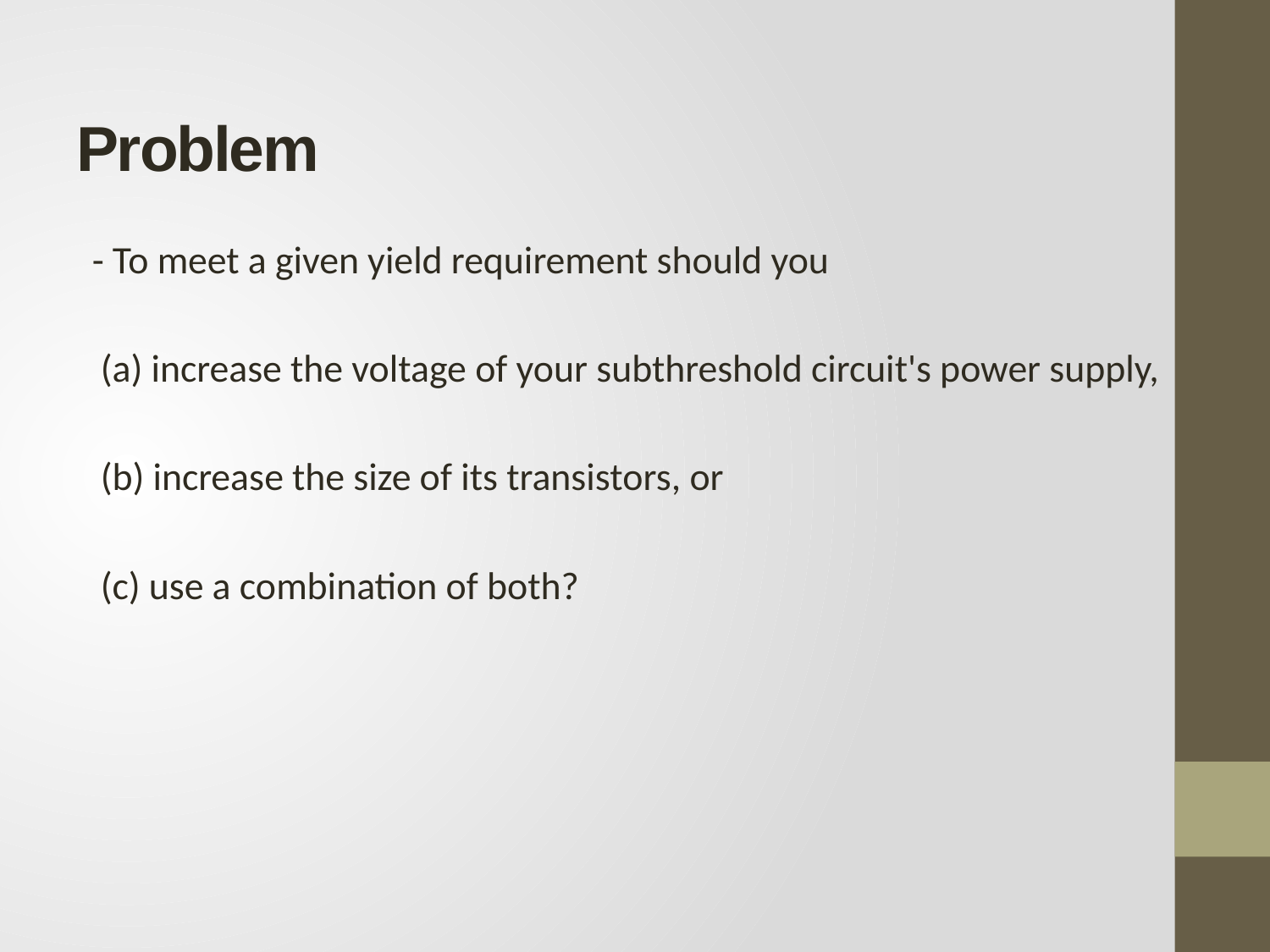

# Problem
- To meet a given yield requirement should you

 (a) increase the voltage of your subthreshold circuit's power supply,

 (b) increase the size of its transistors, or

 (c) use a combination of both?